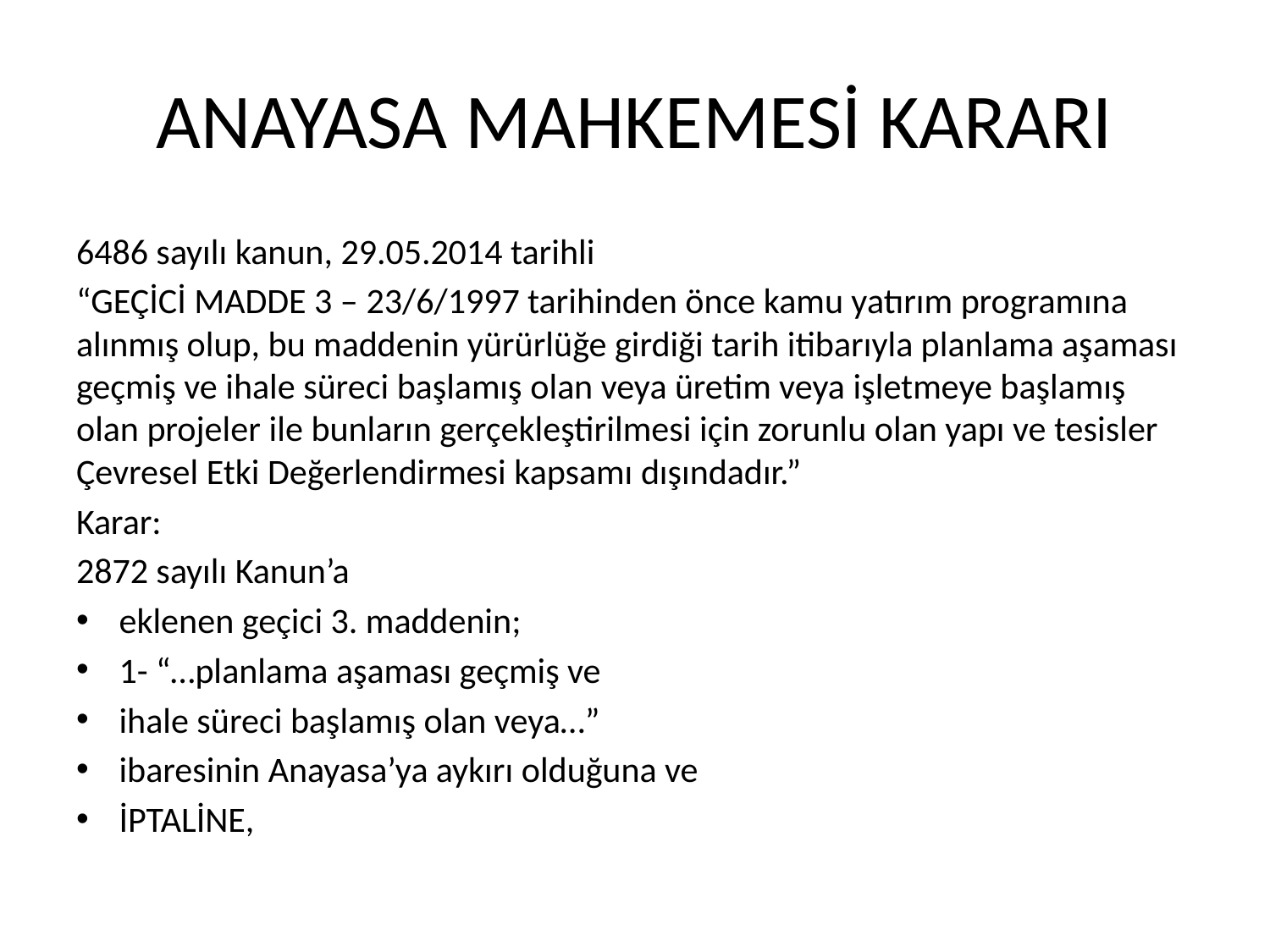

# ANAYASA MAHKEMESİ KARARI
6486 sayılı kanun, 29.05.2014 tarihli
“GEÇİCİ MADDE 3 – 23/6/1997 tarihinden önce kamu yatırım programına alınmış olup, bu maddenin yürürlüğe girdiği tarih itibarıyla planlama aşaması geçmiş ve ihale süreci başlamış olan veya üretim veya işletmeye başlamış olan projeler ile bunların gerçekleştirilmesi için zorunlu olan yapı ve tesisler Çevresel Etki Değerlendirmesi kapsamı dışındadır.”
Karar:
2872 sayılı Kanun’a
eklenen geçici 3. maddenin;
1- “…planlama aşaması geçmiş ve
ihale süreci başlamış olan veya…”
ibaresinin Anayasa’ya aykırı olduğuna ve
İPTALİNE,